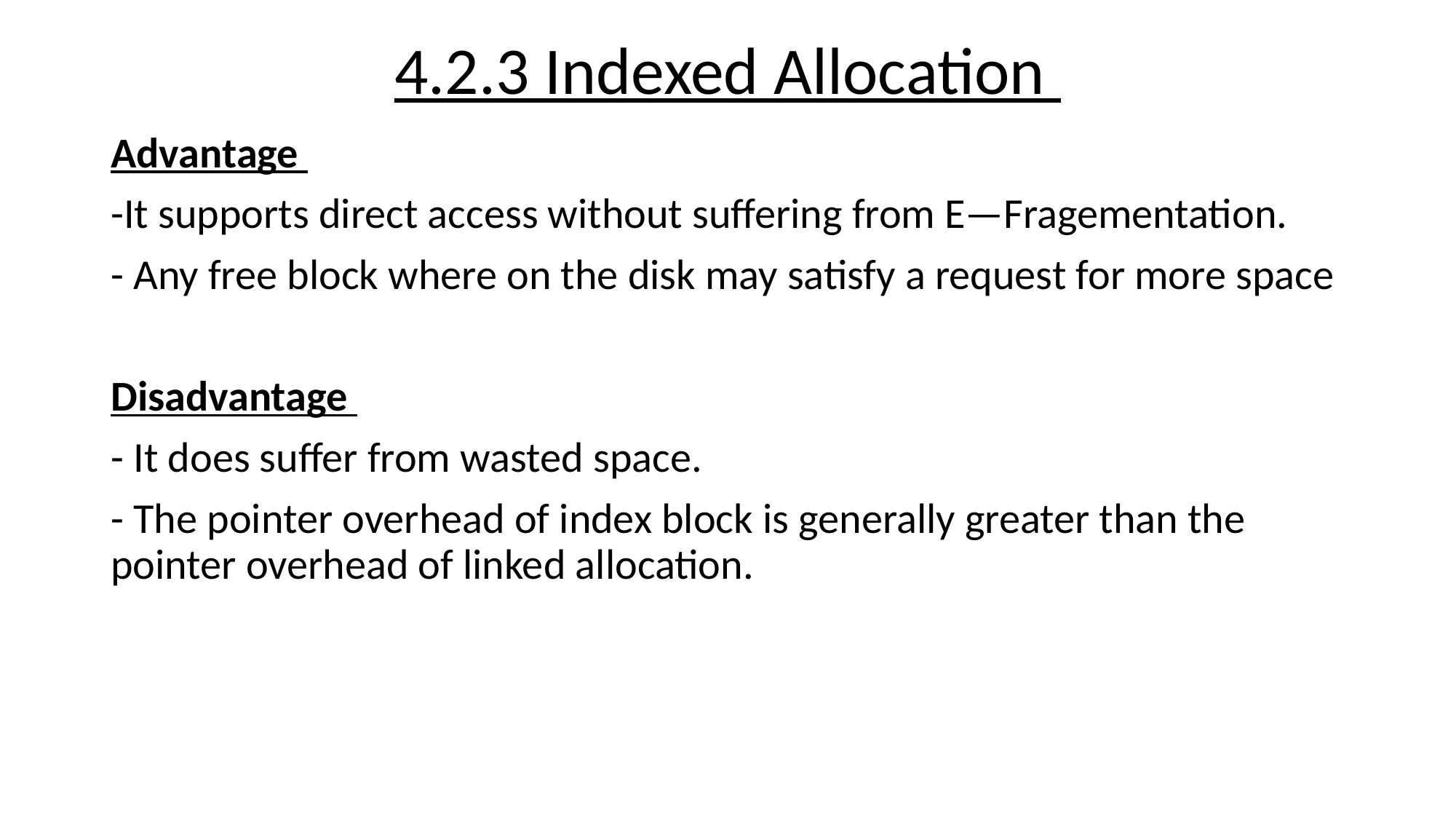

# 4.2.3 Indexed Allocation

Advantage
-It supports direct access without suffering from E—Fragementation.
- Any free block where on the disk may satisfy a request for more space

Disadvantage
- It does suffer from wasted space.
- The pointer overhead of index block is generally greater than the pointer overhead of linked allocation.